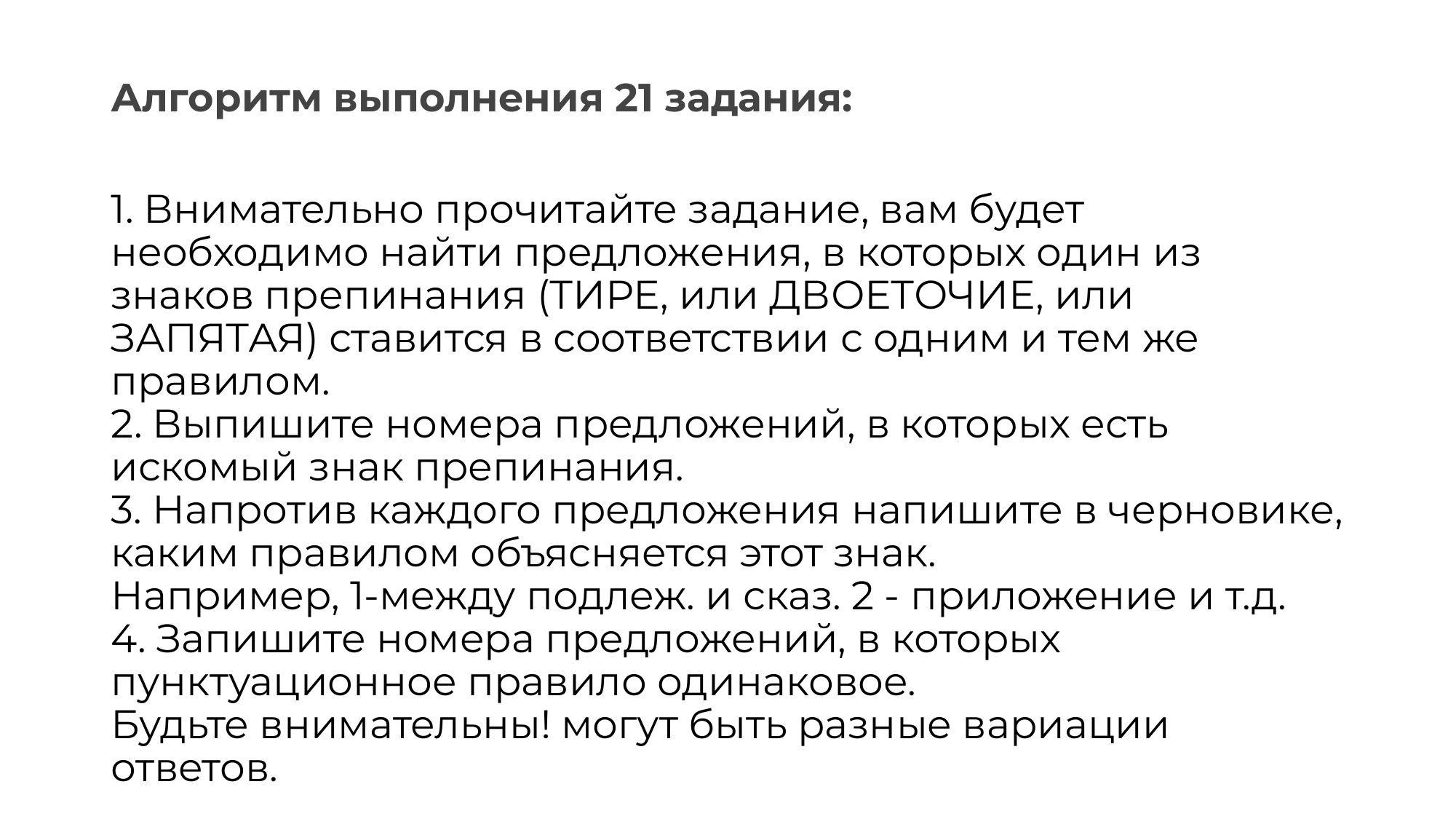

# Алгоритм выполнения 21 задания:
1. Внимательно прочитайте задание, вам будет необходимо найти предложения, в которых один из знаков препинания (ТИРЕ, или ДВОЕТОЧИЕ, или ЗАПЯТАЯ) ставится в соответствии с одним и тем же правилом.
2. Выпишите номера предложений, в которых есть искомый знак препинания.
3. Напротив каждого предложения напишите в черновике, каким правилом объясняется этот знак.
Например, 1-между подлеж. и сказ. 2 - приложение и т.д.
4. Запишите номера предложений, в которых пунктуационное правило одинаковое.
Будьте внимательны! могут быть разные вариации ответов.